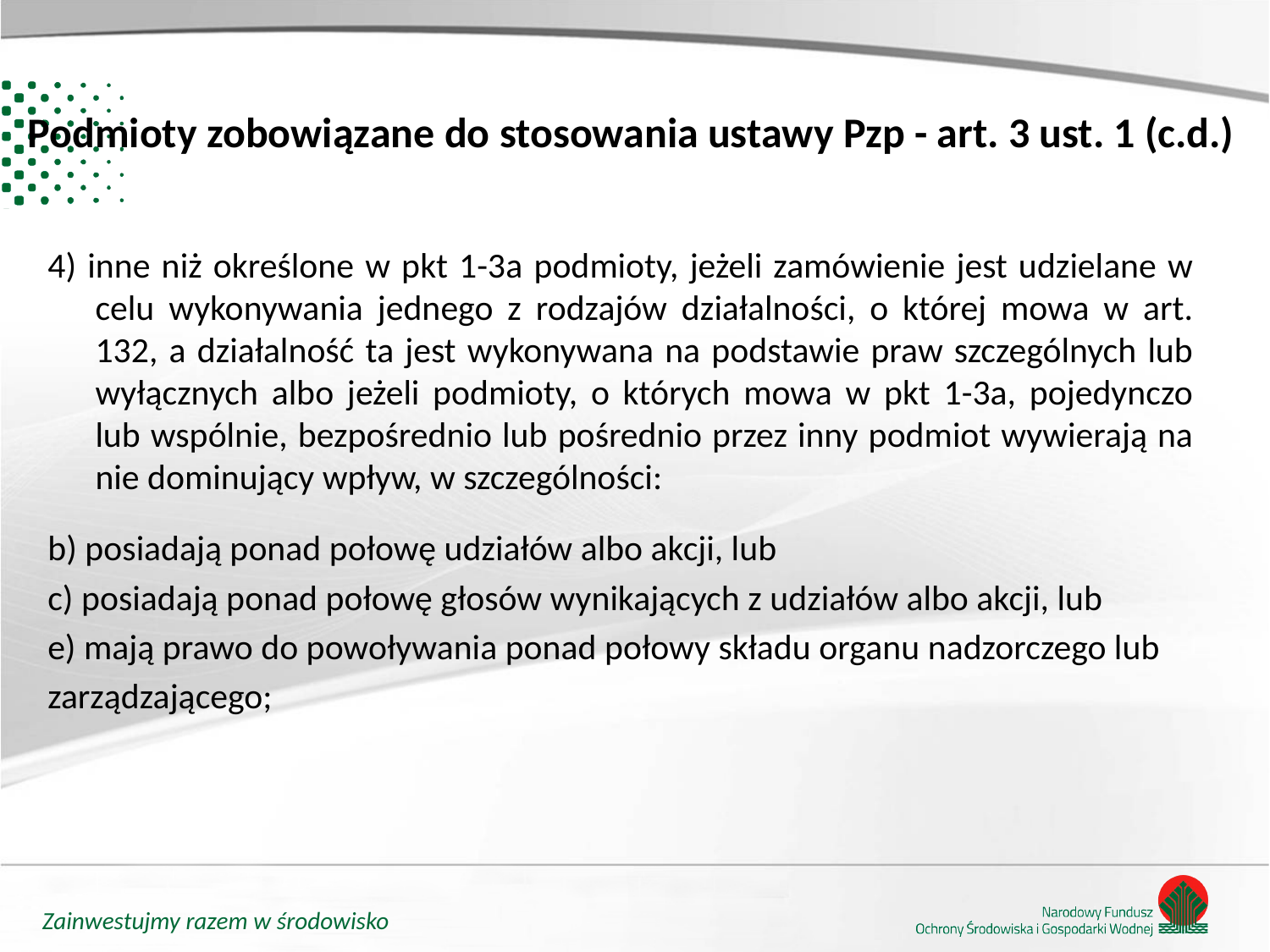

# Podmioty zobowiązane do stosowania ustawy Pzp - art. 3 ust. 1 (c.d.)
4) inne niż określone w pkt 1-3a podmioty, jeżeli zamówienie jest udzielane w celu wykonywania jednego z rodzajów działalności, o której mowa w art. 132, a działalność ta jest wykonywana na podstawie praw szczególnych lub wyłącznych albo jeżeli podmioty, o których mowa w pkt 1-3a, pojedynczo lub wspólnie, bezpośrednio lub pośrednio przez inny podmiot wywierają na nie dominujący wpływ, w szczególności:

b) posiadają ponad połowę udziałów albo akcji, lub
c) posiadają ponad połowę głosów wynikających z udziałów albo akcji, lub
e) mają prawo do powoływania ponad połowy składu organu nadzorczego lub
zarządzającego;